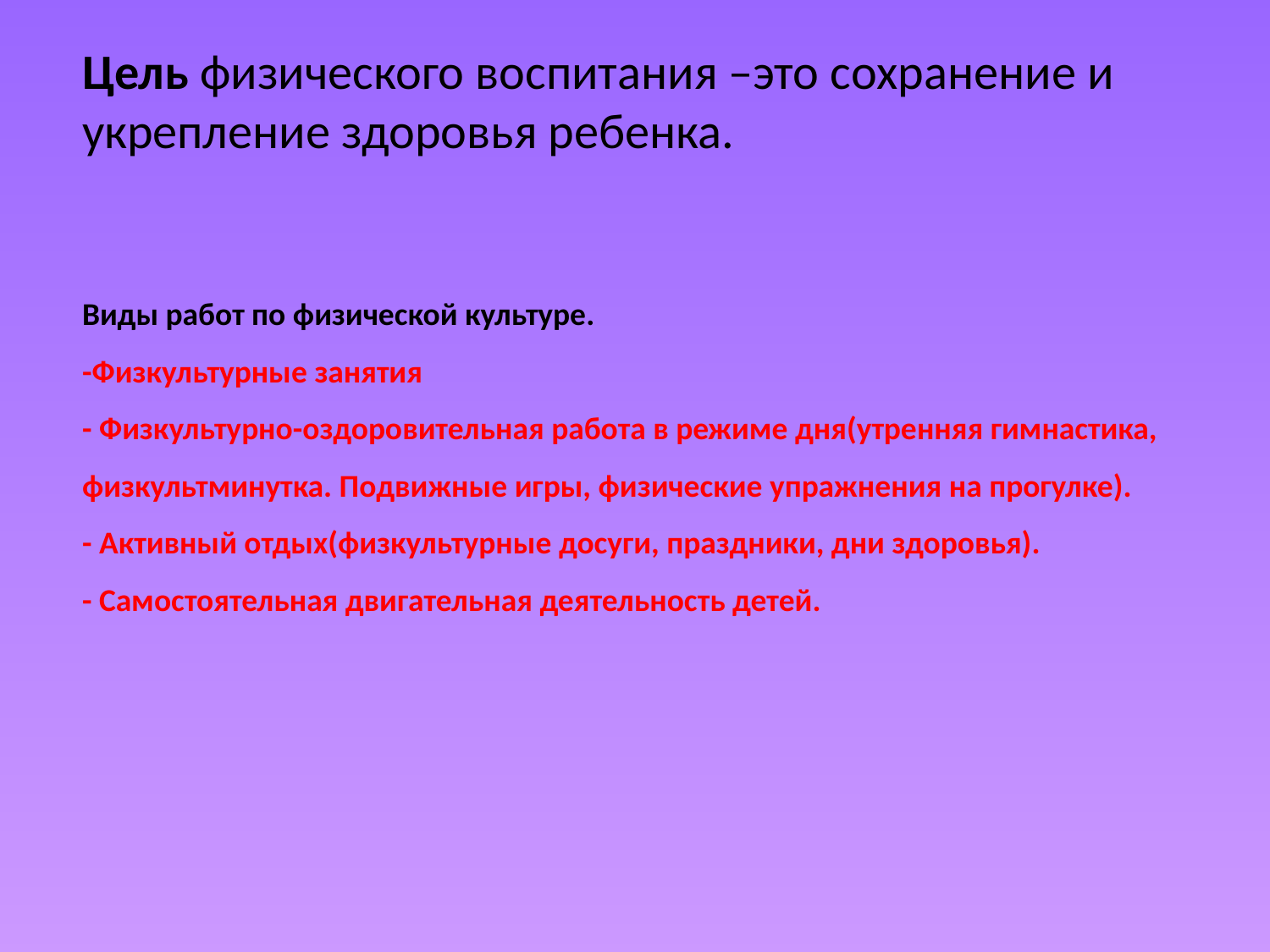

Цель физического воспитания –это сохранение и укрепление здоровья ребенка.

Виды работ по физической культуре.
-Физкультурные занятия
- Физкультурно-оздоровительная работа в режиме дня(утренняя гимнастика, физкультминутка. Подвижные игры, физические упражнения на прогулке).
- Активный отдых(физкультурные досуги, праздники, дни здоровья).
- Самостоятельная двигательная деятельность детей.